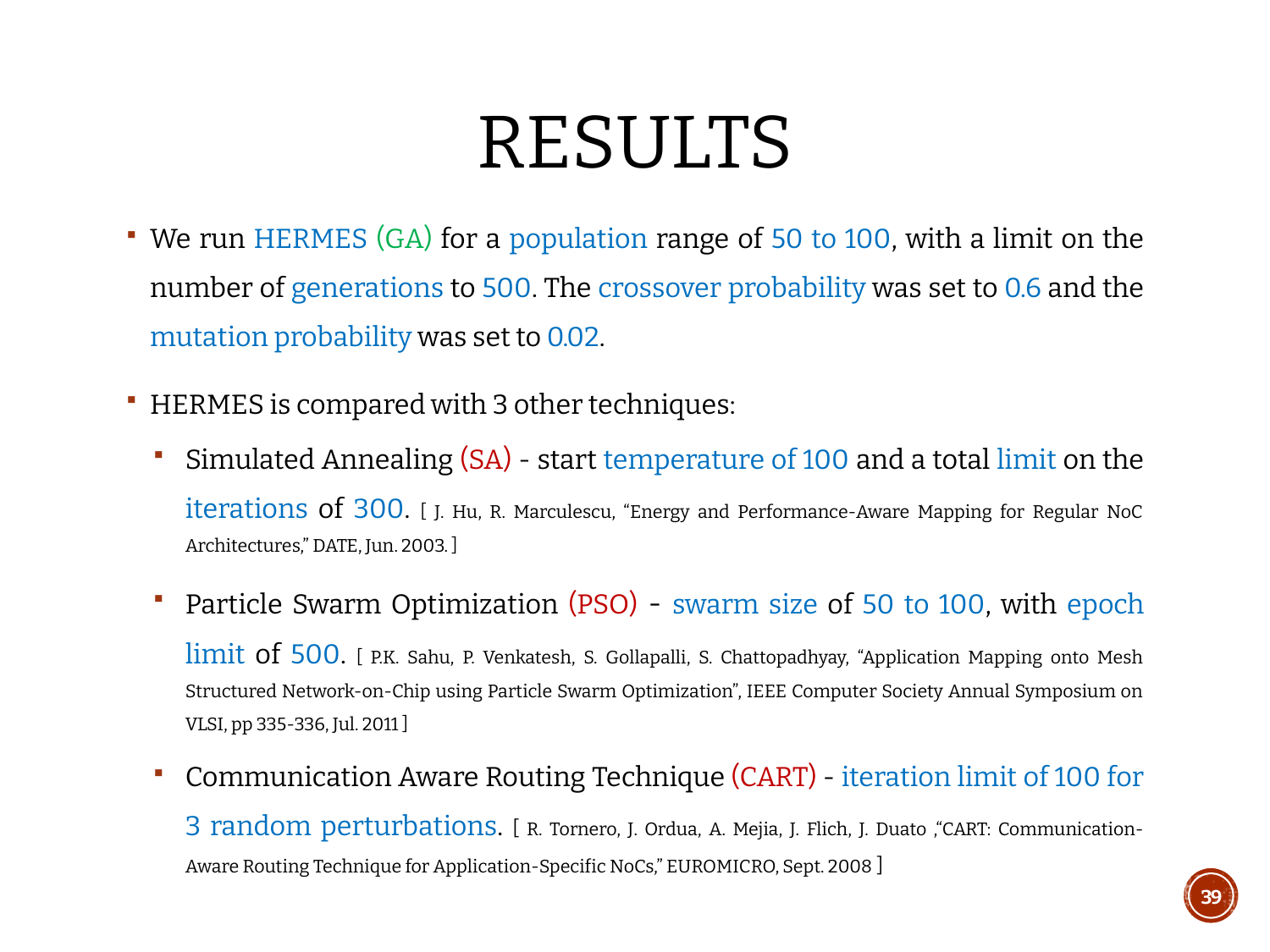

# results
We run HERMES (GA) for a population range of 50 to 100, with a limit on the number of generations to 500. The crossover probability was set to 0.6 and the mutation probability was set to 0.02.
HERMES is compared with 3 other techniques:
Simulated Annealing (SA) - start temperature of 100 and a total limit on the iterations of 300. [ J. Hu, R. Marculescu, “Energy and Performance-Aware Mapping for Regular NoC Architectures,” DATE, Jun. 2003. ]
Particle Swarm Optimization (PSO) - swarm size of 50 to 100, with epoch limit of 500. [ P.K. Sahu, P. Venkatesh, S. Gollapalli, S. Chattopadhyay, “Application Mapping onto Mesh Structured Network-on-Chip using Particle Swarm Optimization”, IEEE Computer Society Annual Symposium on VLSI, pp 335-336, Jul. 2011 ]
Communication Aware Routing Technique (CART) - iteration limit of 100 for 3 random perturbations. [ R. Tornero, J. Ordua, A. Mejia, J. Flich, J. Duato ,“CART: Communication-Aware Routing Technique for Application-Specific NoCs,” EUROMICRO, Sept. 2008 ]

39